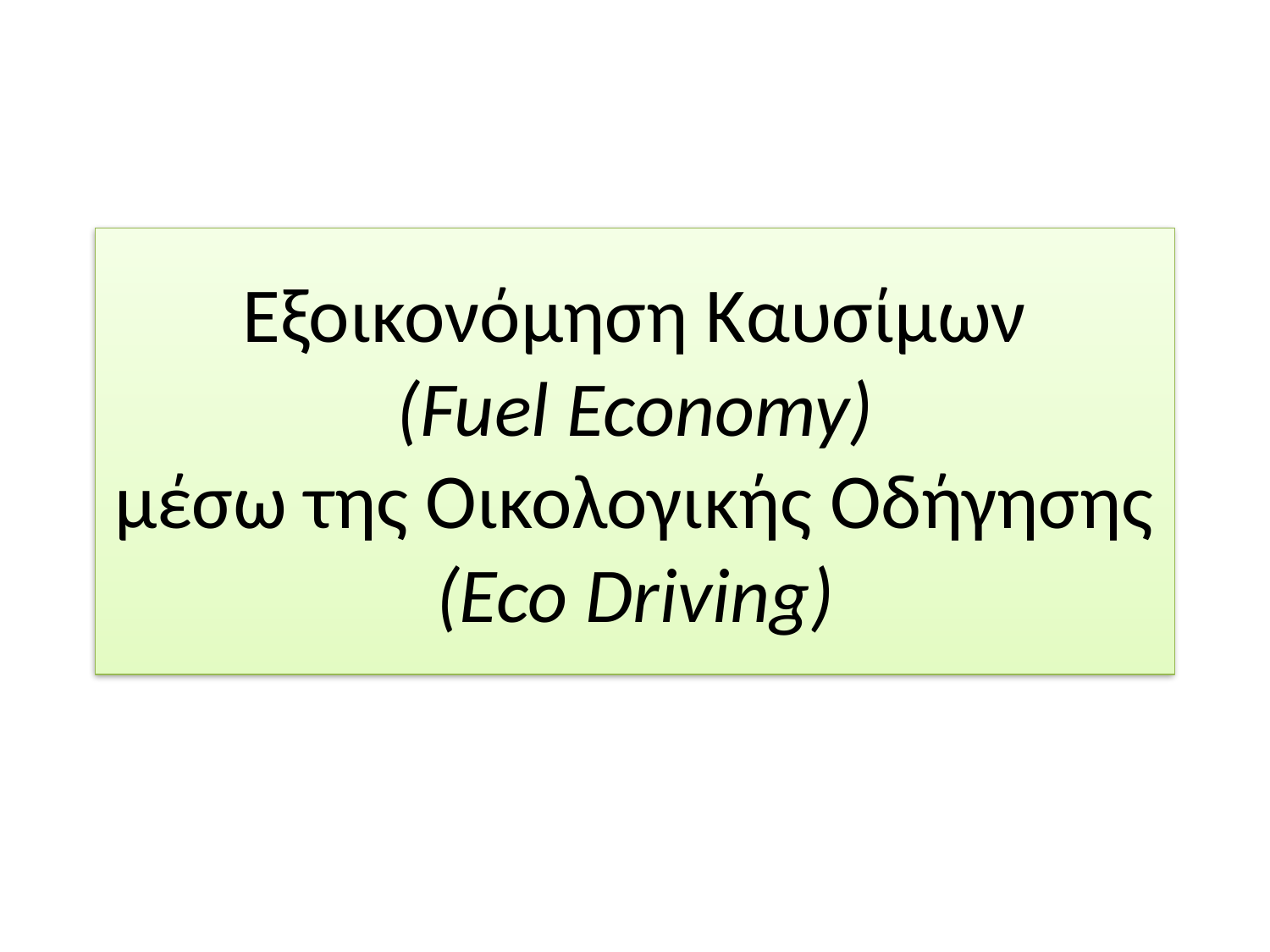

# Εξοικονόμηση Καυσίμων (Fuel Economy) μέσω της Οικολογικής Οδήγησης (Eco Driving)